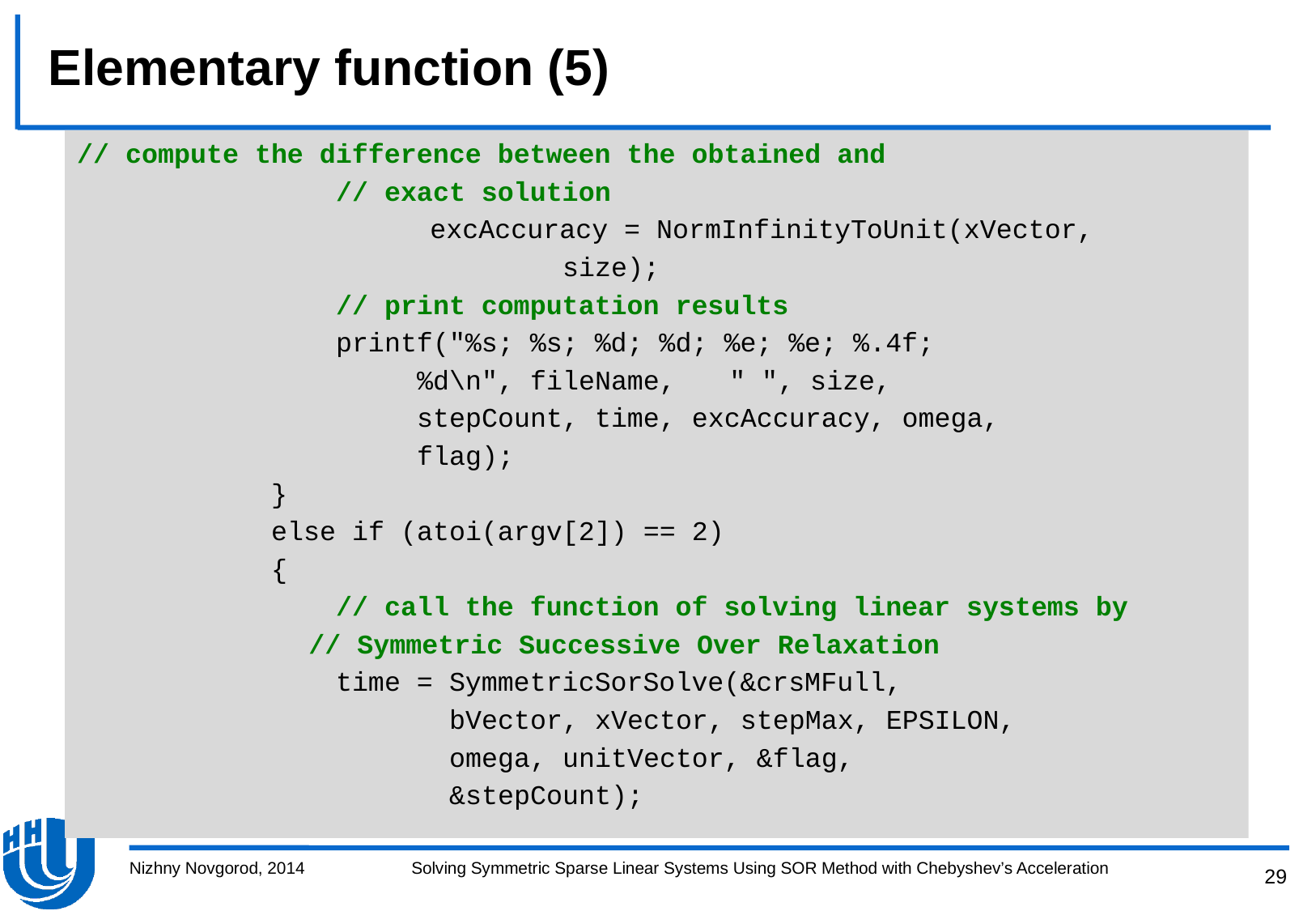

# Elementary function (5)
// compute the difference between the obtained and
                // exact solution
    		    excAccuracy = NormInfinityToUnit(xVector,
                              size);
                // print computation results
                printf("%s; %s; %d; %d; %e; %e; %.4f;
                     %d\n", fileName, 	" ", size,
                     stepCount, time, excAccuracy, omega,
                     flag);
            }
            else if (atoi(argv[2]) == 2)
            {
                // call the function of solving linear systems by
		    // Symmetric Successive Over Relaxation
                time = SymmetricSorSolve(&crsMFull,
                       bVector, xVector, stepMax, EPSILON,
                       omega, unitVector, &flag,
                       &stepCount);
Nizhny Novgorod, 2014
Solving Symmetric Sparse Linear Systems Using SOR Method with Chebyshev’s Acceleration